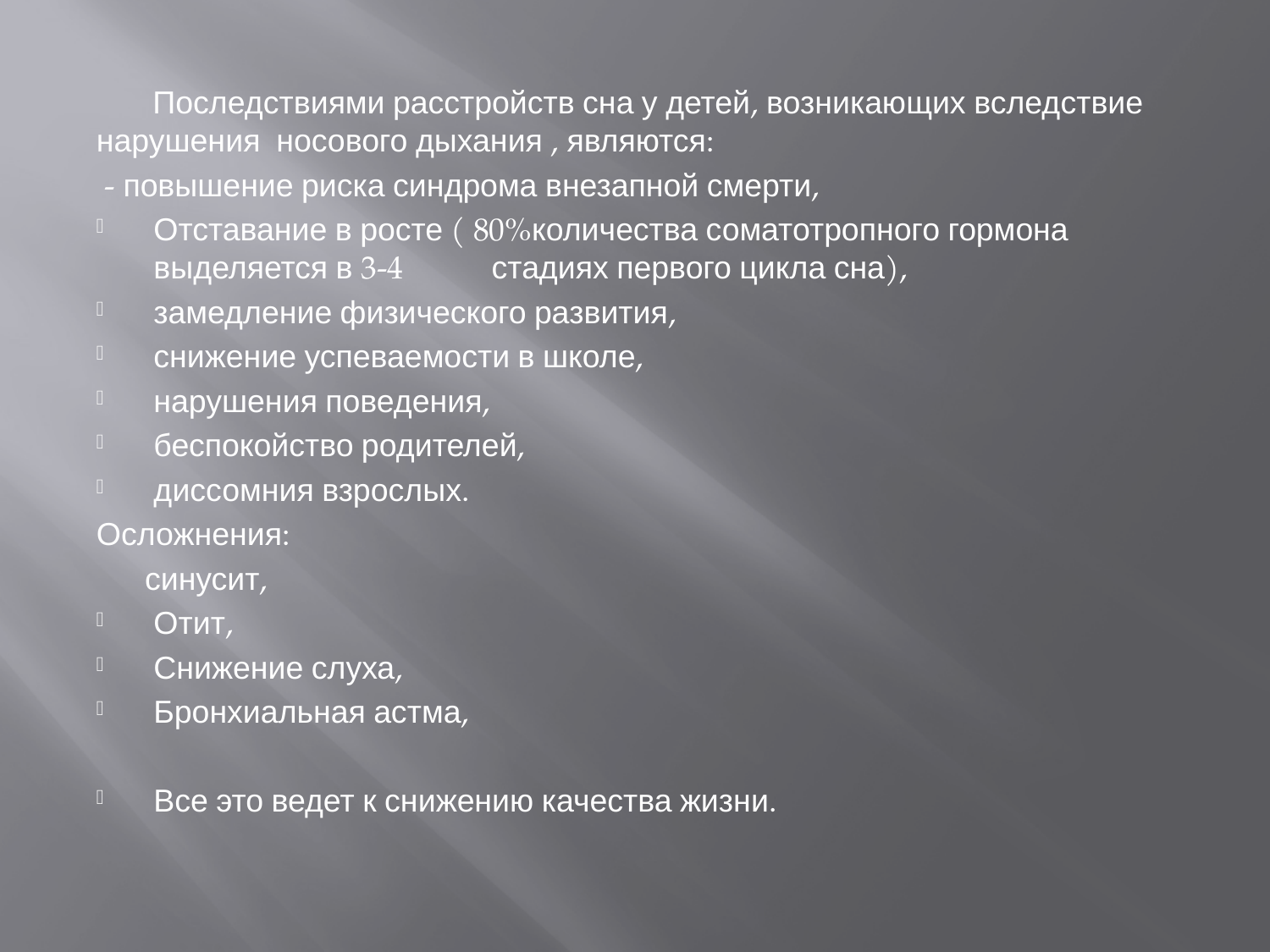

Последствиями расстройств сна у детей, возникающих вследствие нарушения  носового дыхания , являются:
 - повышение риска синдрома внезапной смерти,
Отставание в росте ( 80%количества соматотропного гормона выделяется в 3-4           стадиях первого цикла сна),
замедление физического развития,
снижение успеваемости в школе,
нарушения поведения,
беспокойство родителей,
диссомния взрослых.
Осложнения:
      синусит,
Отит,
Снижение слуха,
Бронхиальная астма,

Все это ведет к снижению качества жизни.